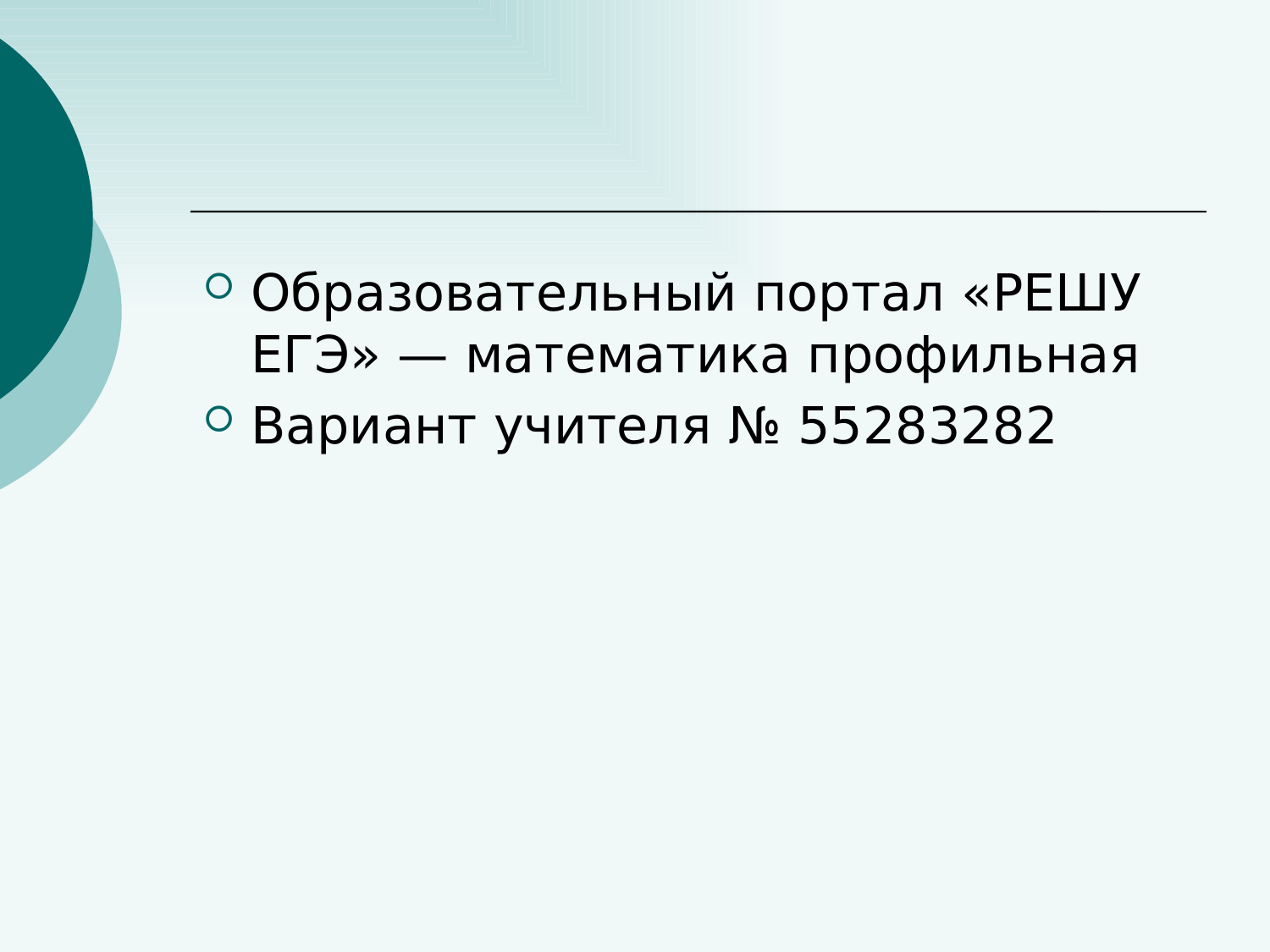

#
Образовательный портал «РЕШУ ЕГЭ» — математика профильная
Вариант учителя № 55283282